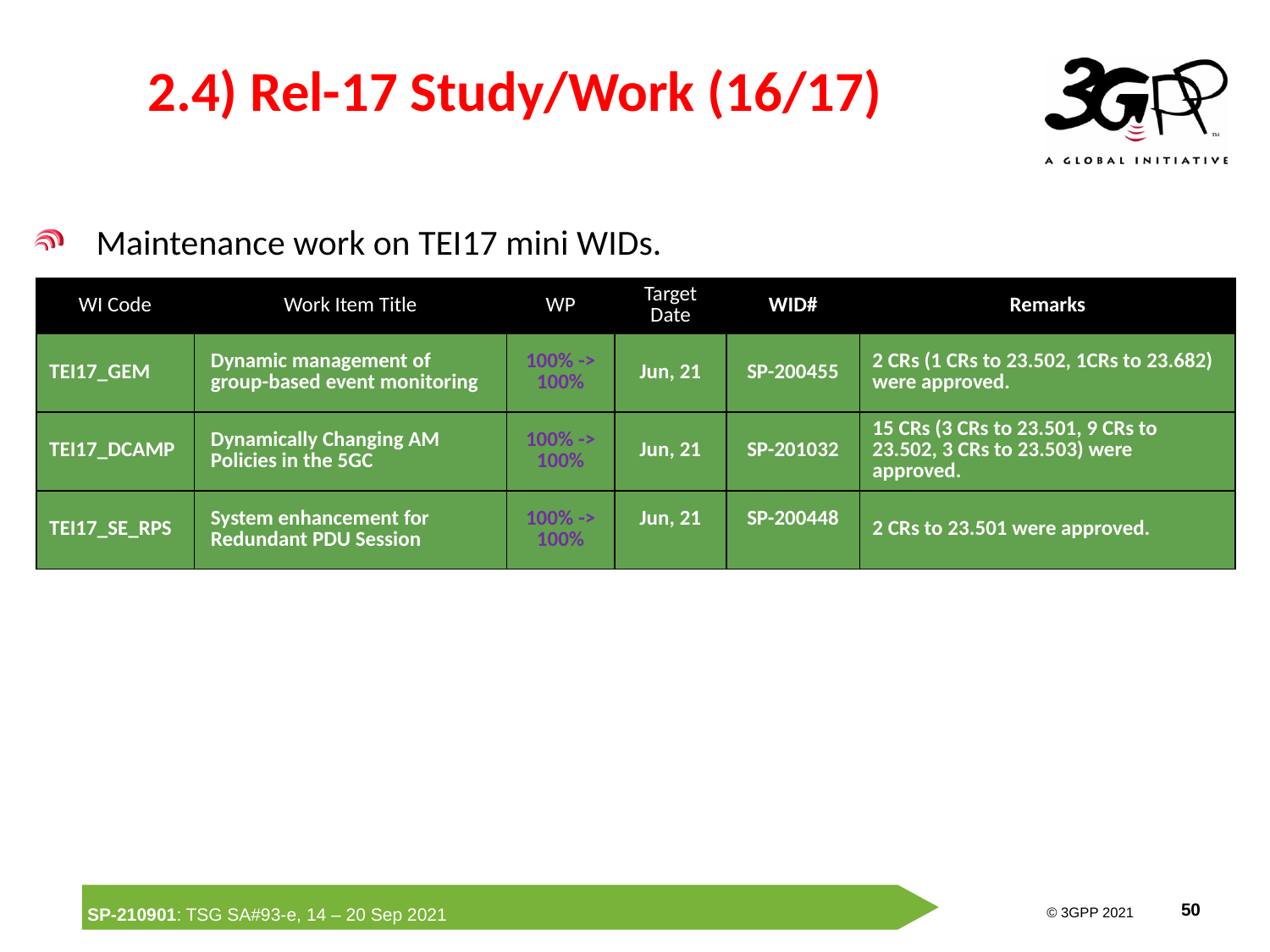

# 2.4) Rel-17 Study/Work (16/17)
Maintenance work on TEI17 mini WIDs.
| WI Code | Work Item Title | WP | Target Date | WID# | Remarks |
| --- | --- | --- | --- | --- | --- |
| TEI17\_GEM | Dynamic management of group-based event monitoring | 100% -> 100% | Jun, 21 | SP-200455 | 2 CRs (1 CRs to 23.502, 1CRs to 23.682) were approved. |
| TEI17\_DCAMP | Dynamically Changing AM Policies in the 5GC | 100% -> 100% | Jun, 21 | SP-201032 | 15 CRs (3 CRs to 23.501, 9 CRs to 23.502, 3 CRs to 23.503) were approved. |
| TEI17\_SE\_RPS | System enhancement for Redundant PDU Session | 100% -> 100% | Jun, 21 | SP-200448 | 2 CRs to 23.501 were approved. |